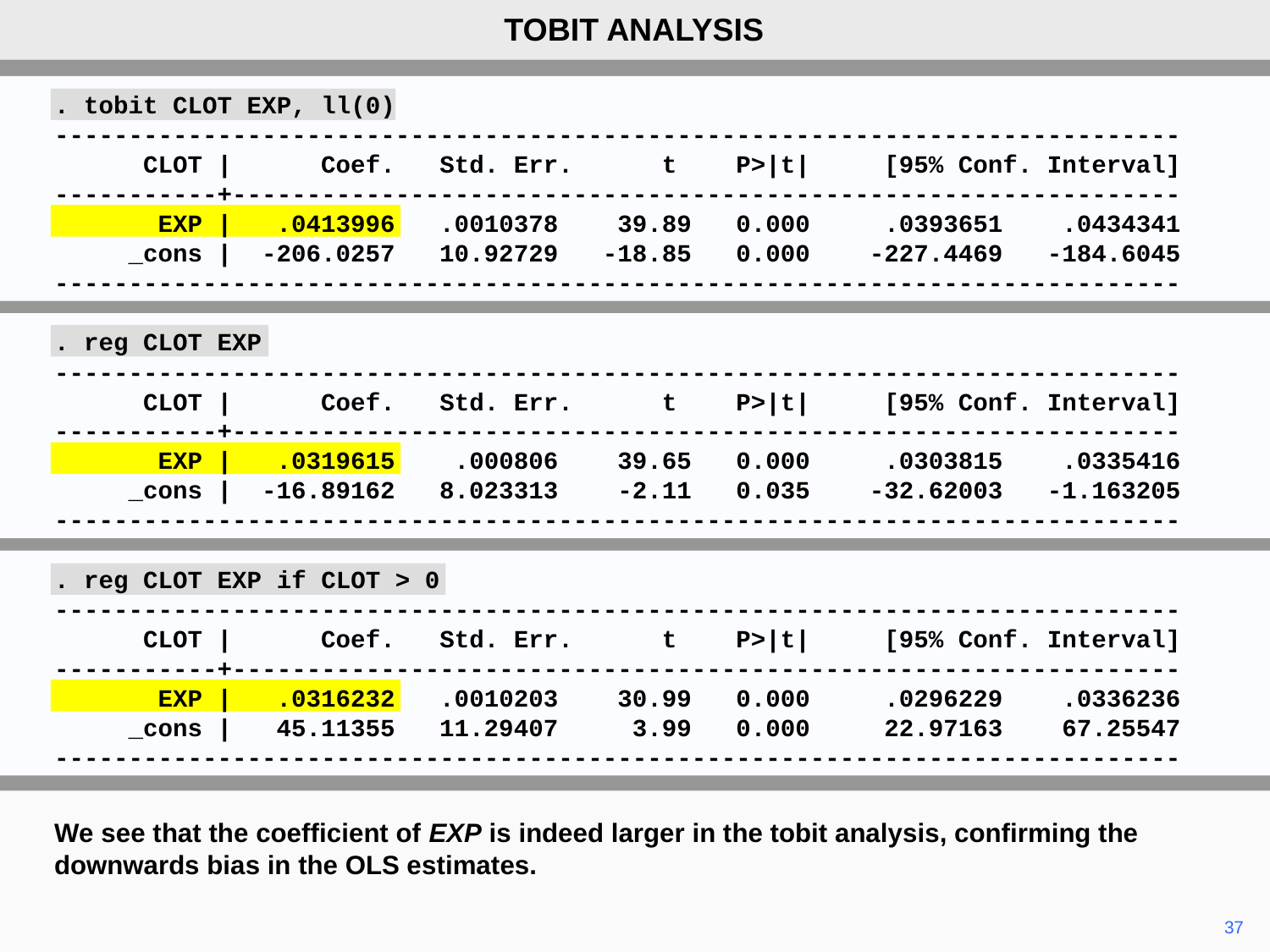

TOBIT ANALYSIS

. tobit CLOT EXP, ll(0)
----------------------------------------------------------------------------
      CLOT |      Coef.   Std. Err.      t    P>|t|     [95% Conf. Interval]
-----------+----------------------------------------------------------------
       EXP |   .0413996   .0010378    39.89   0.000     .0393651    .0434341
     _cons |  -206.0257   10.92729   -18.85   0.000    -227.4469   -184.6045
----------------------------------------------------------------------------

. reg CLOT EXP
----------------------------------------------------------------------------
      CLOT |      Coef.   Std. Err.      t    P>|t|     [95% Conf. Interval]
-----------+----------------------------------------------------------------
       EXP |   .0319615    .000806    39.65   0.000     .0303815    .0335416
     _cons |  -16.89162   8.023313    -2.11   0.035    -32.62003   -1.163205
----------------------------------------------------------------------------

. reg CLOT EXP if CLOT > 0
----------------------------------------------------------------------------
      CLOT |      Coef.   Std. Err.      t    P>|t|     [95% Conf. Interval]
-----------+----------------------------------------------------------------
       EXP |   .0316232   .0010203    30.99   0.000     .0296229    .0336236
     _cons |   45.11355   11.29407     3.99   0.000     22.97163    67.25547
----------------------------------------------------------------------------

We see that the coefficient of EXP is indeed larger in the tobit analysis, confirming the downwards bias in the OLS estimates.
	37